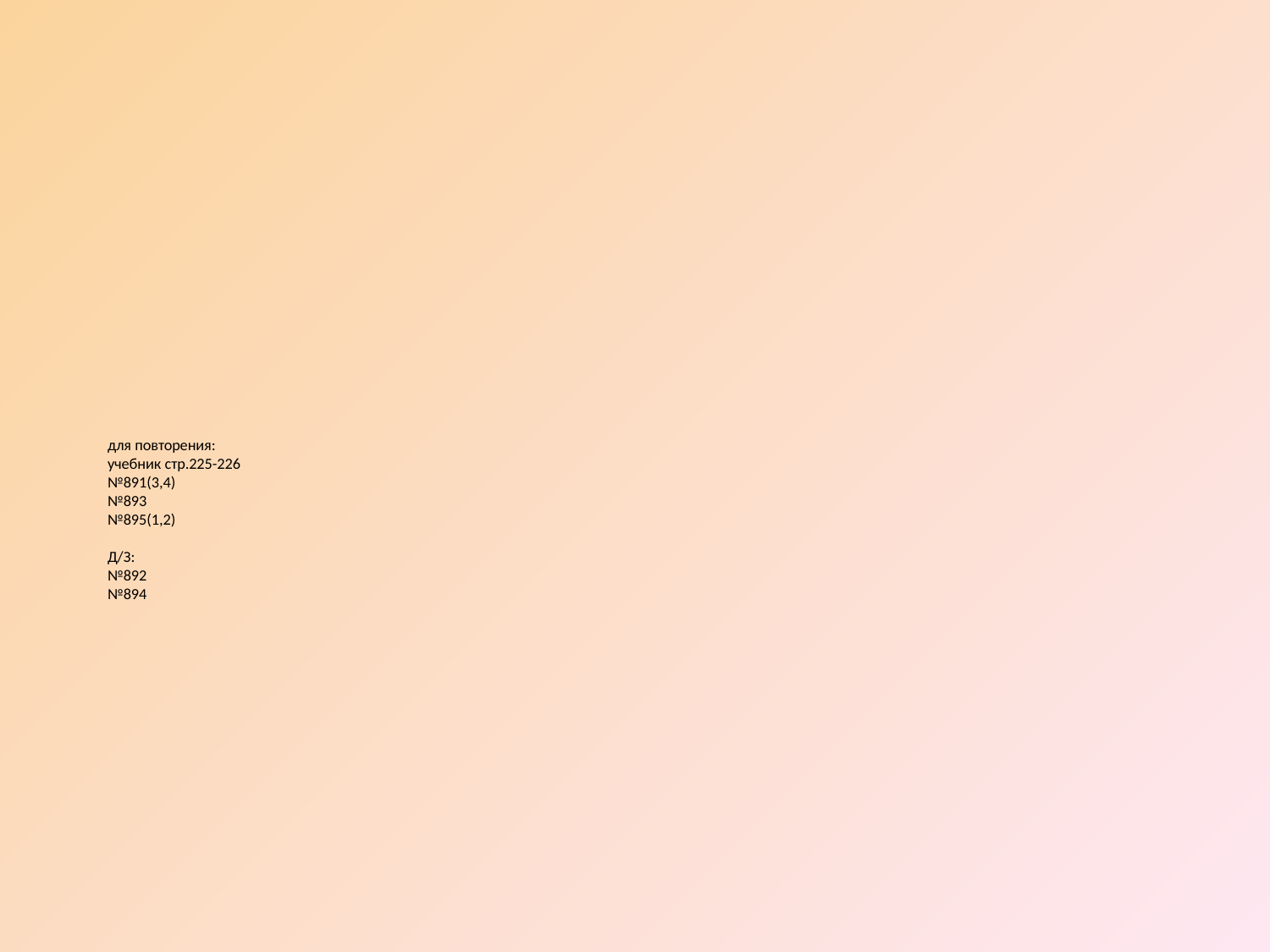

# для повторения: учебник стр.225-226 №891(3,4) №893 №895(1,2) Д/З: №892 №894